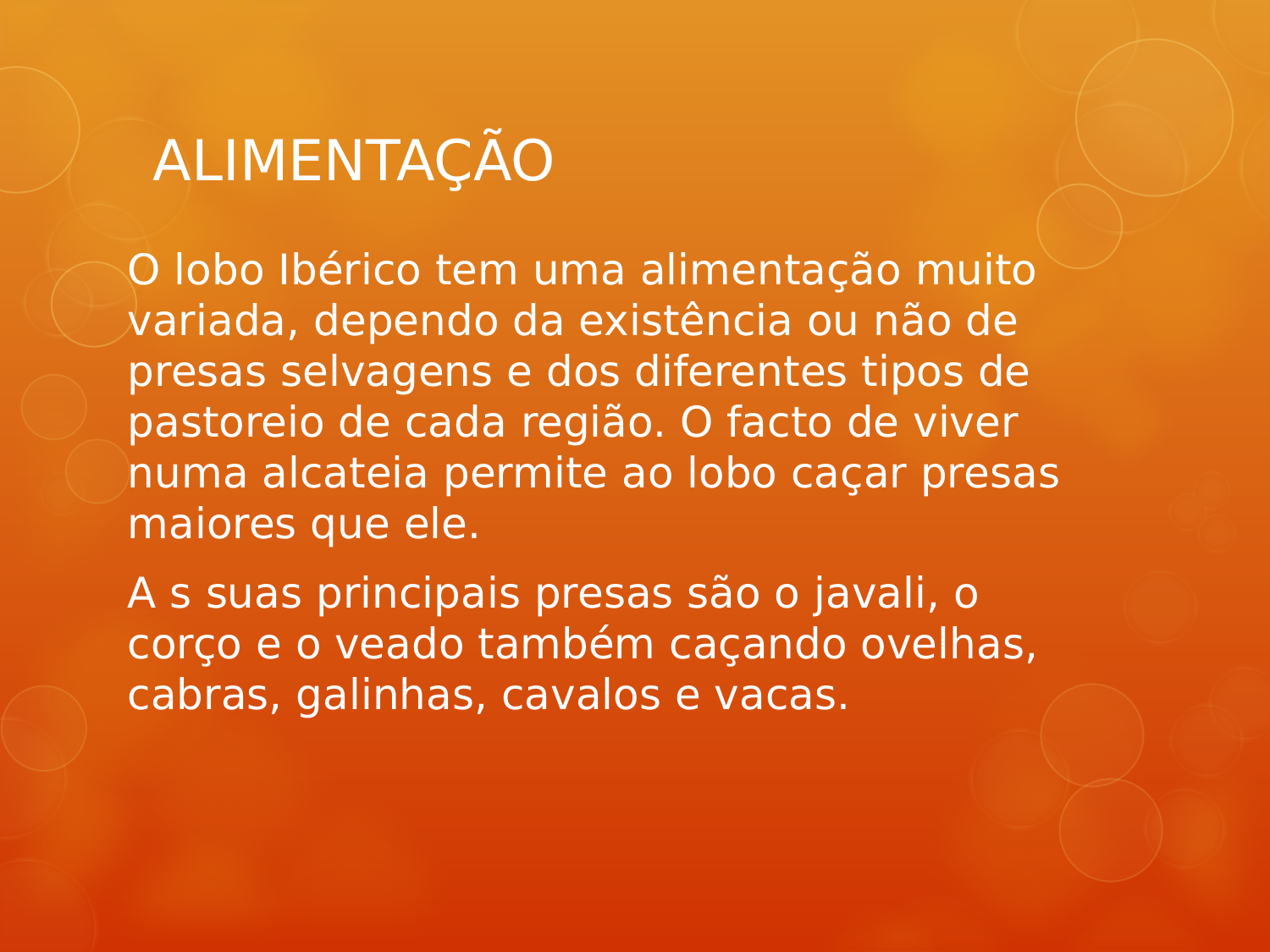

# ALIMENTAÇÃO
O lobo Ibérico tem uma alimentação muito variada, dependo da existência ou não de presas selvagens e dos diferentes tipos de pastoreio de cada região. O facto de viver numa alcateia permite ao lobo caçar presas maiores que ele.
A s suas principais presas são o javali, o corço e o veado também caçando ovelhas, cabras, galinhas, cavalos e vacas.